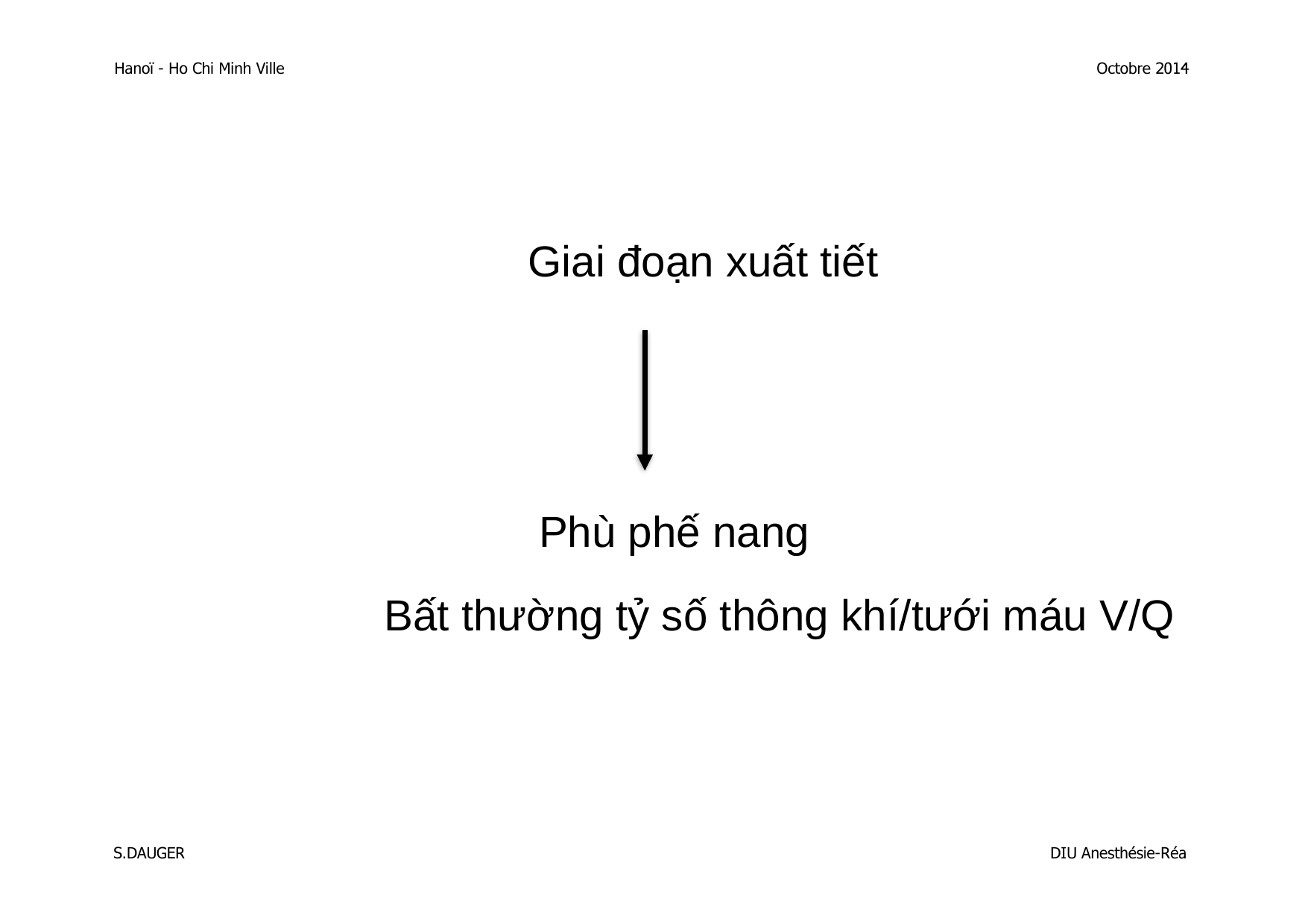

Hanoï - Ho Chi Minh Ville

Octobre 2014

Giai đoạn xuất tiết
Phù phế nang
Bất thường tỷ số thông khí/tưới máu V/Q
S.DAUGER

DIU Anesthésie-Réa